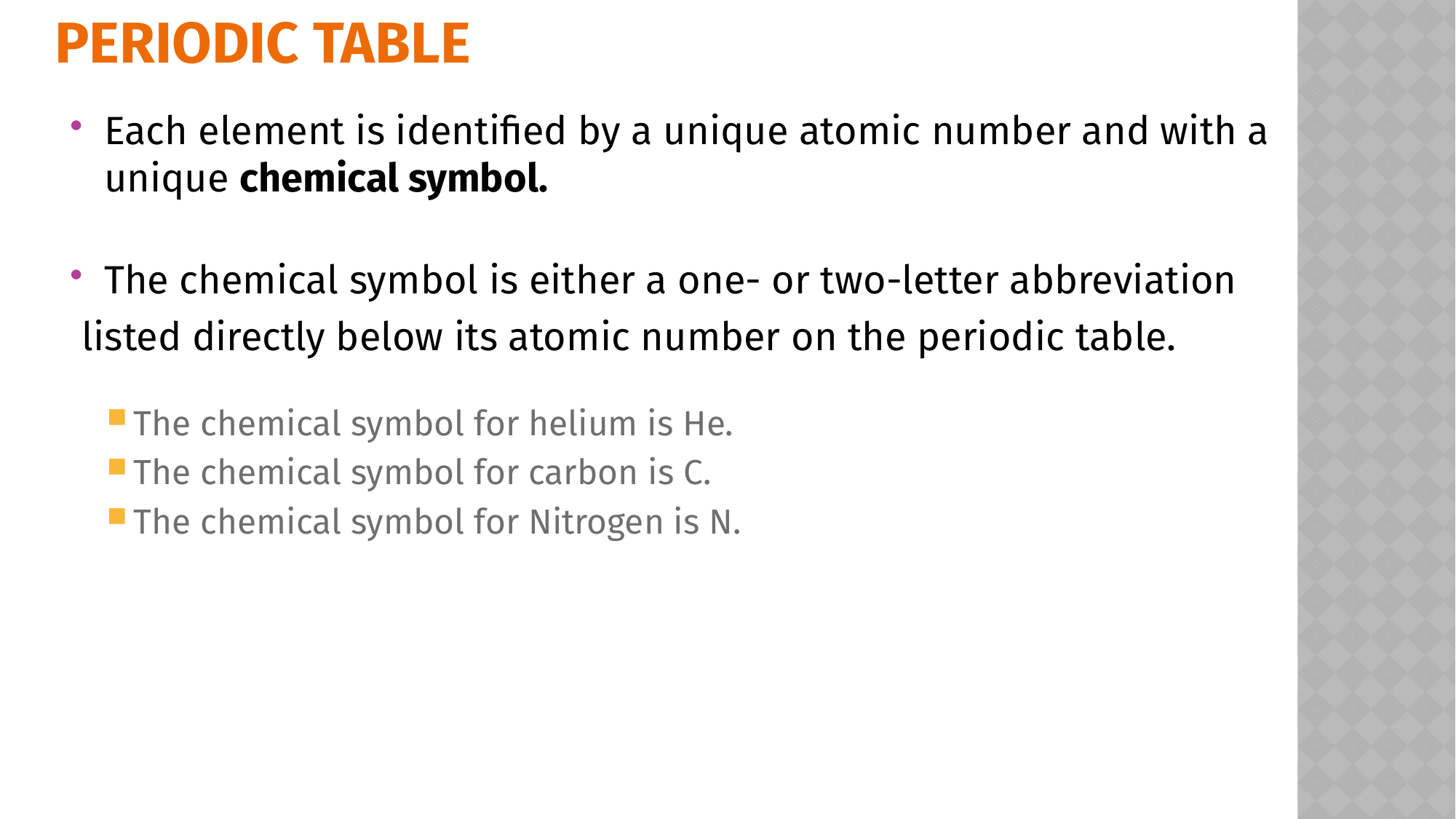

# Periodic Table
Each element is identified by a unique atomic number and with a unique chemical symbol.

The chemical symbol is either a one- or two-letter abbreviation
 listed directly below its atomic number on the periodic table.

The chemical symbol for helium is He.
The chemical symbol for carbon is C.
The chemical symbol for Nitrogen is N.